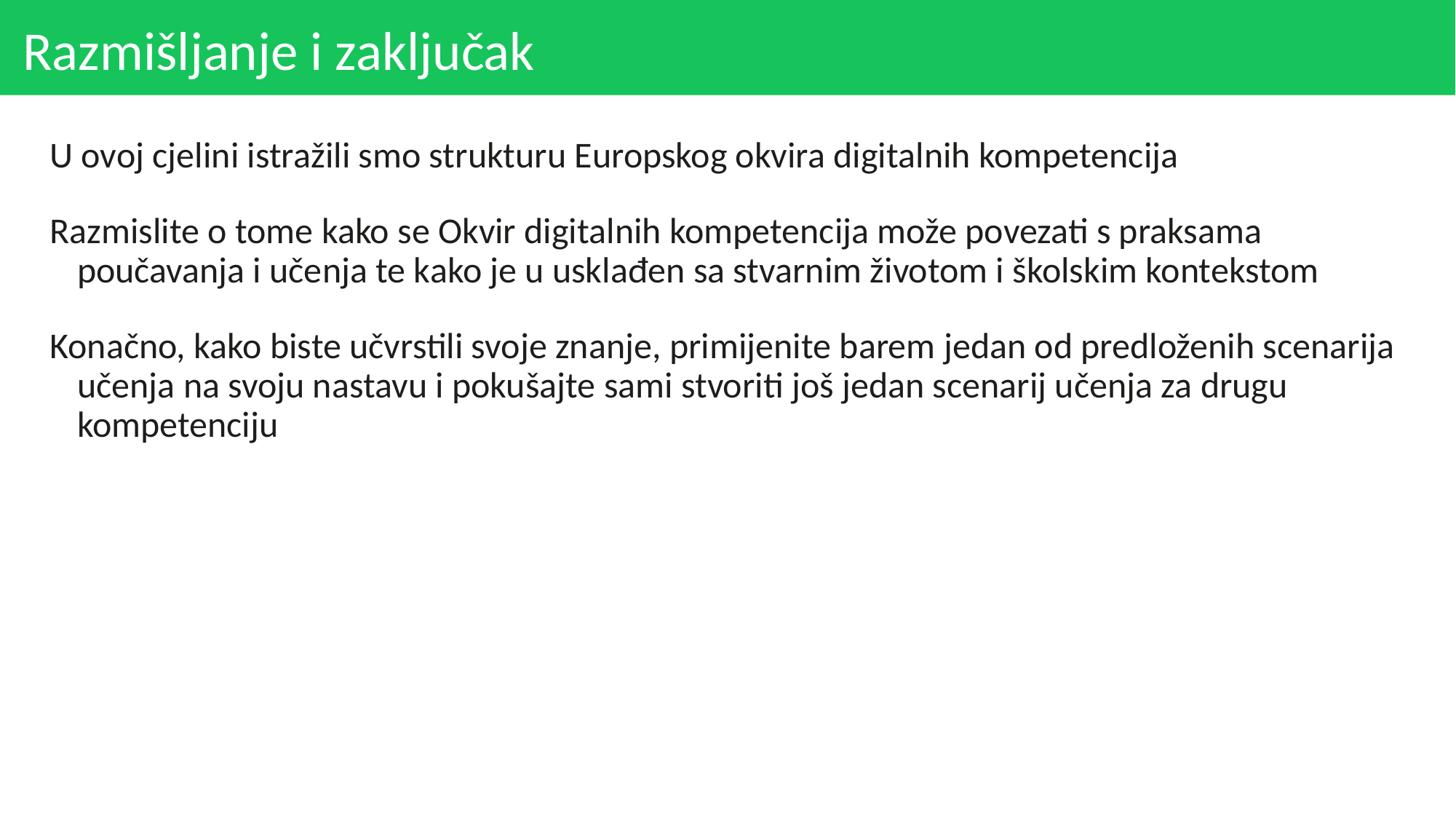

# Razmišljanje i zaključak
U ovoj cjelini istražili smo strukturu Europskog okvira digitalnih kompetencija
Razmislite o tome kako se Okvir digitalnih kompetencija može povezati s praksama poučavanja i učenja te kako je u usklađen sa stvarnim životom i školskim kontekstom
Konačno, kako biste učvrstili svoje znanje, primijenite barem jedan od predloženih scenarija učenja na svoju nastavu i pokušajte sami stvoriti još jedan scenarij učenja za drugu kompetenciju